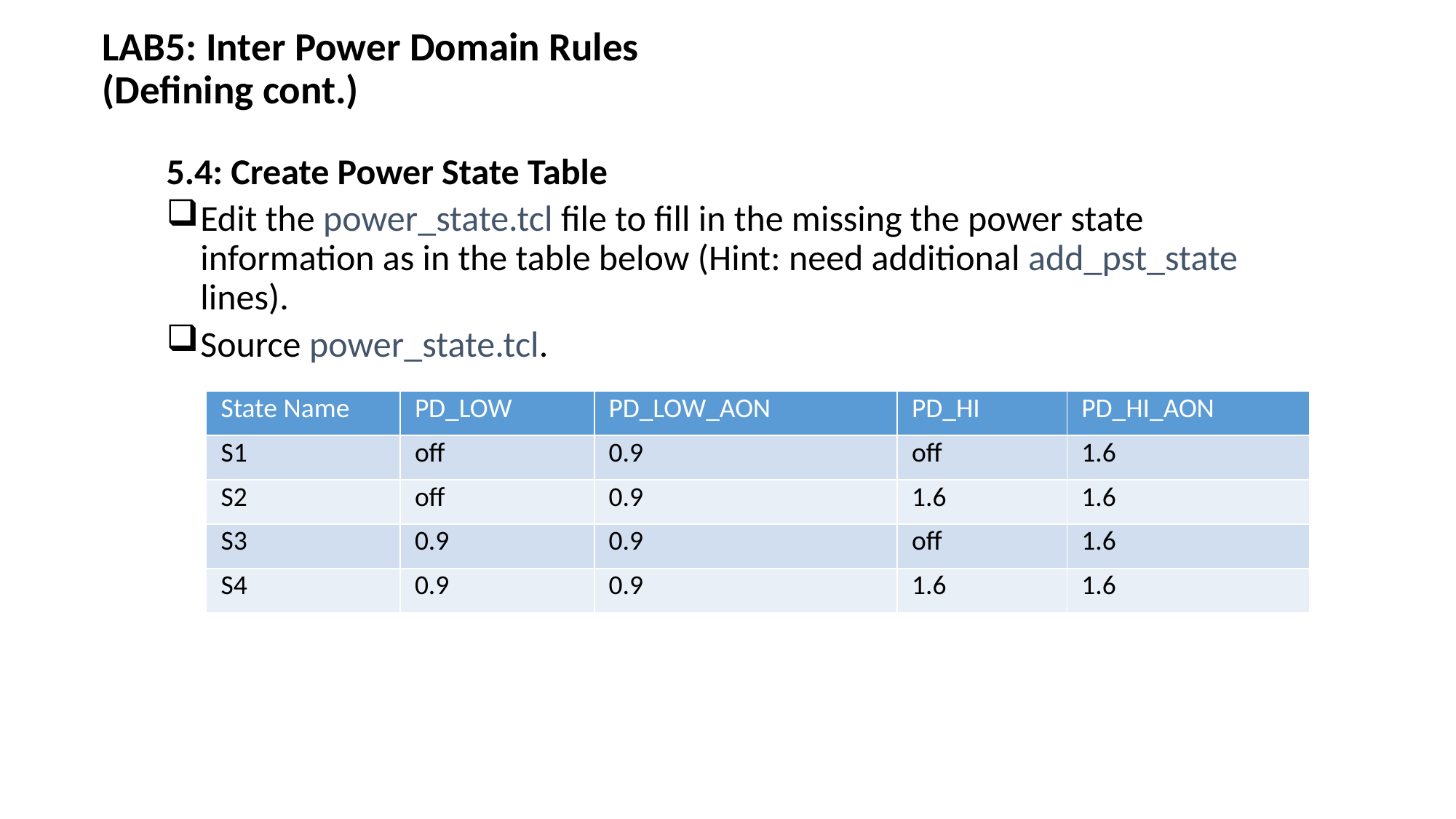

# LAB5: Inter Power Domain Rules (Defining cont.)
5.4: Create Power State Table
Edit the power_state.tcl file to fill in the missing the power state information as in the table below (Hint: need additional add_pst_state lines).
Source power_state.tcl.

| State Name | PD\_LOW | PD\_LOW\_AON | PD\_HI | PD\_HI\_AON |
| --- | --- | --- | --- | --- |
| S1 | off | 0.9 | off | 1.6 |
| S2 | off | 0.9 | 1.6 | 1.6 |
| S3 | 0.9 | 0.9 | off | 1.6 |
| S4 | 0.9 | 0.9 | 1.6 | 1.6 |